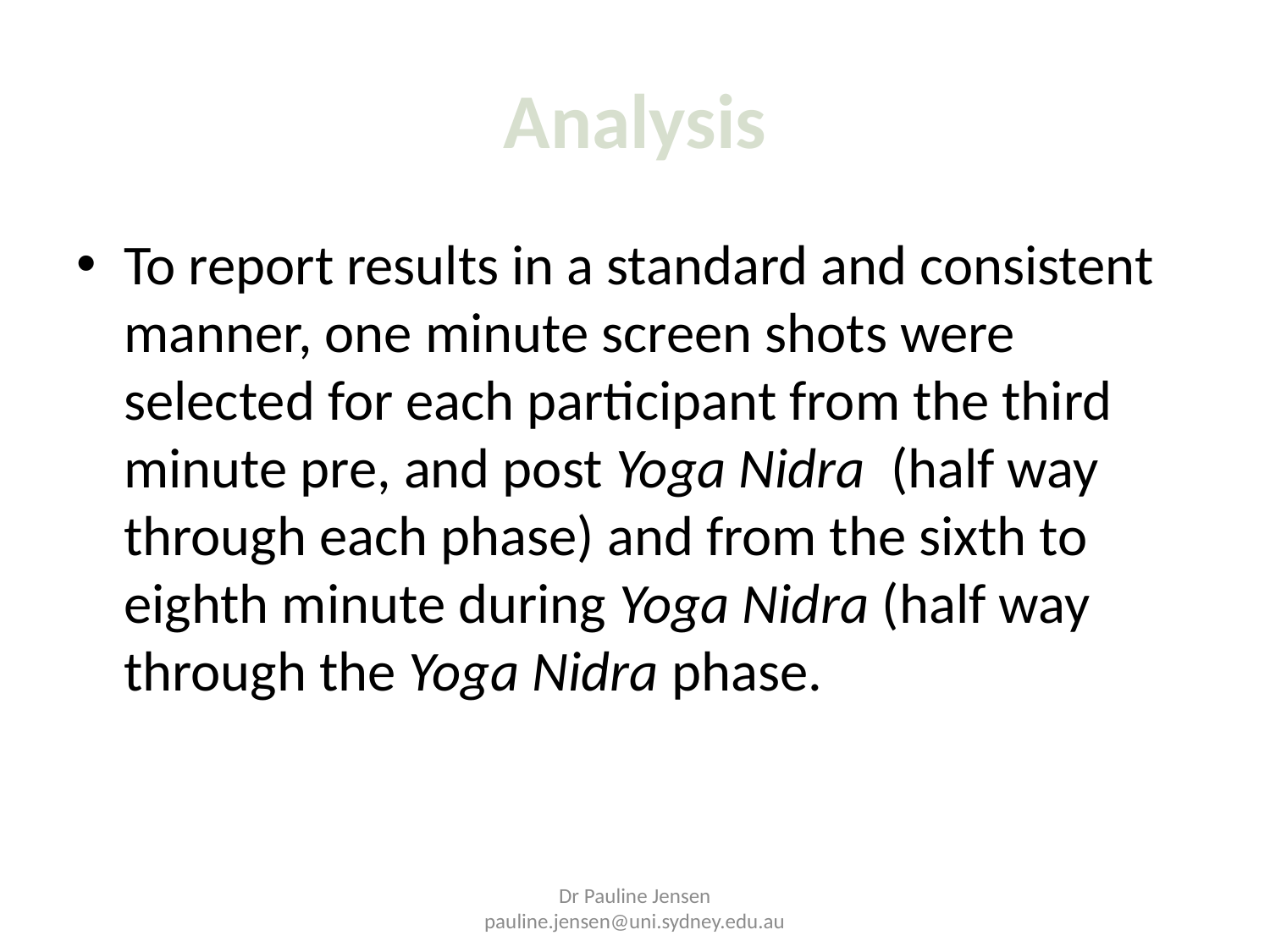

# Analysis
To report results in a standard and consistent manner, one minute screen shots were selected for each participant from the third minute pre, and post Yoga Nidra  (half way through each phase) and from the sixth to eighth minute during Yoga Nidra (half way through the Yoga Nidra phase.
Dr Pauline Jensen pauline.jensen@uni.sydney.edu.au